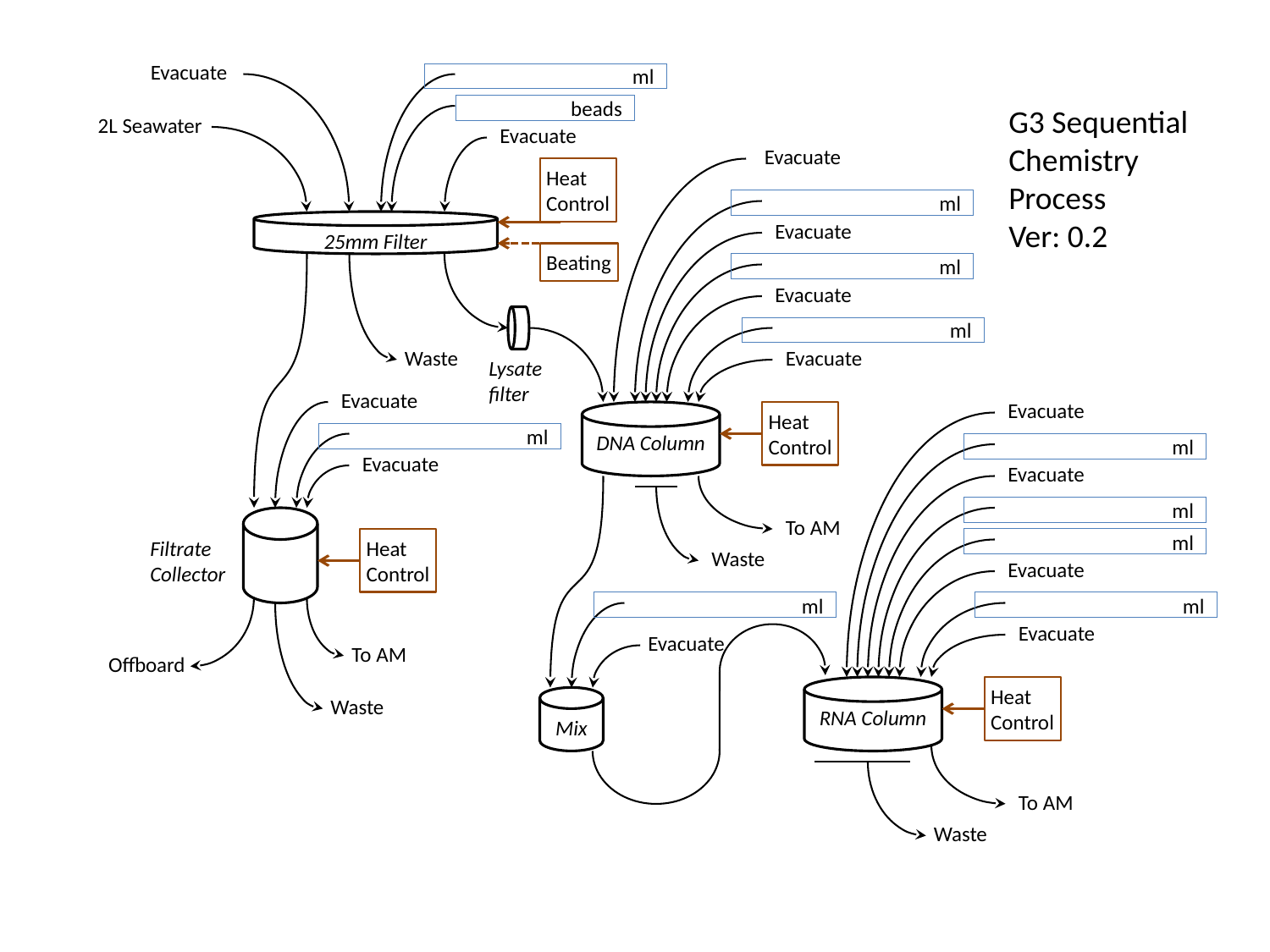

Evacuate
	 ml

        beads
G3 Sequential
Chemistry
Process
Ver: 0.2
2L Seawater

Evacuate

Evacuate
Heat
Control

	 ml

Evacuate
25mm Filter

Beating
	 ml

Evacuate

	 ml

Waste
Evacuate
Lysate filter

Evacuate
Evacuate

Heat
Control

	 ml
DNA Column

	 ml
Evacuate

Evacuate

	 ml

To AM

Filtrate
Collector
Heat
Control
	 ml

Waste

Evacuate

	 ml
	 ml

Evacuate

Evacuate
To AM

Offboard

Heat
Control
Waste

RNA Column

Mix
To AM
Waste